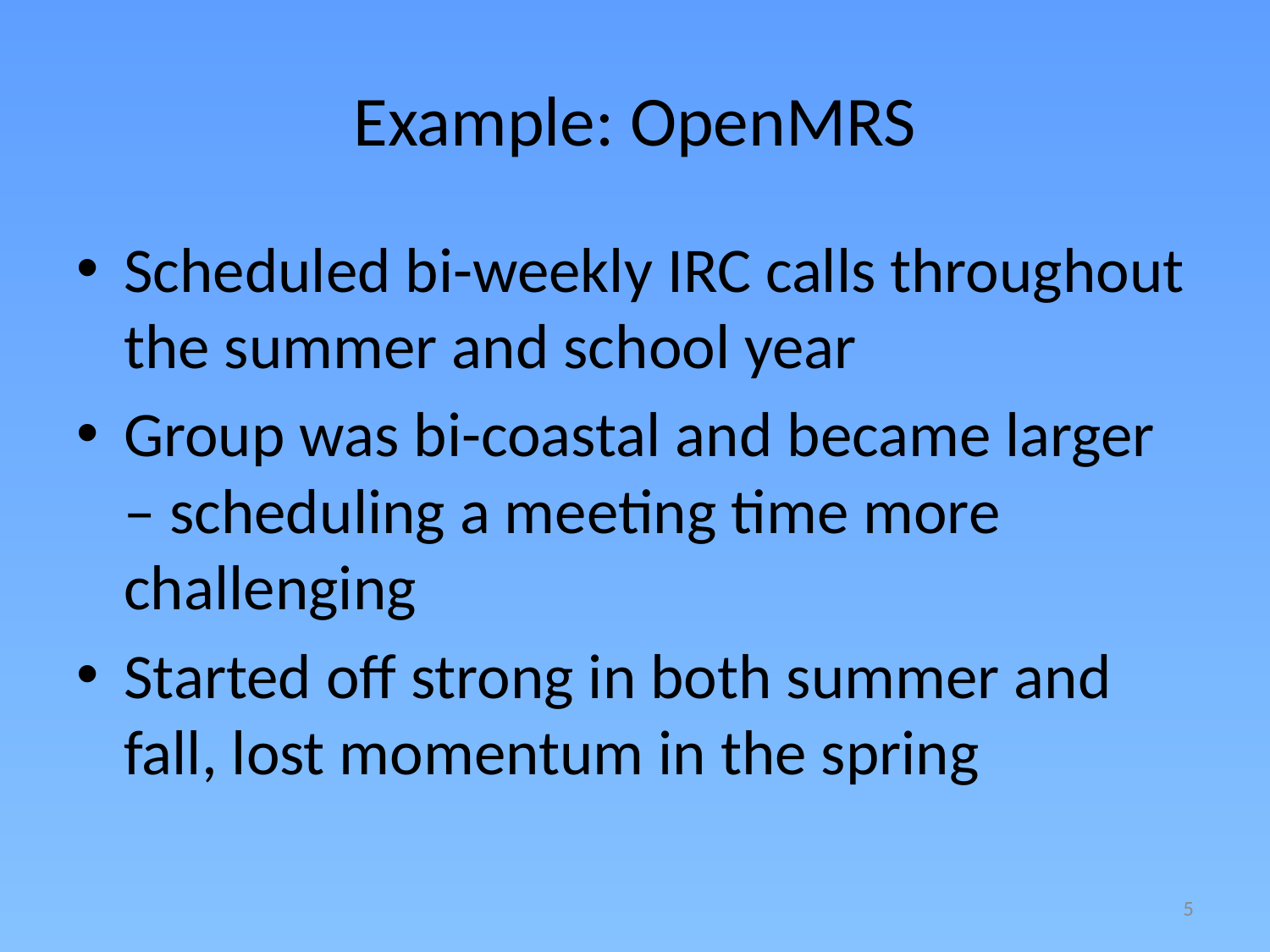

# Example: OpenMRS
Scheduled bi-weekly IRC calls throughout the summer and school year
Group was bi-coastal and became larger – scheduling a meeting time more challenging
Started off strong in both summer and fall, lost momentum in the spring
5